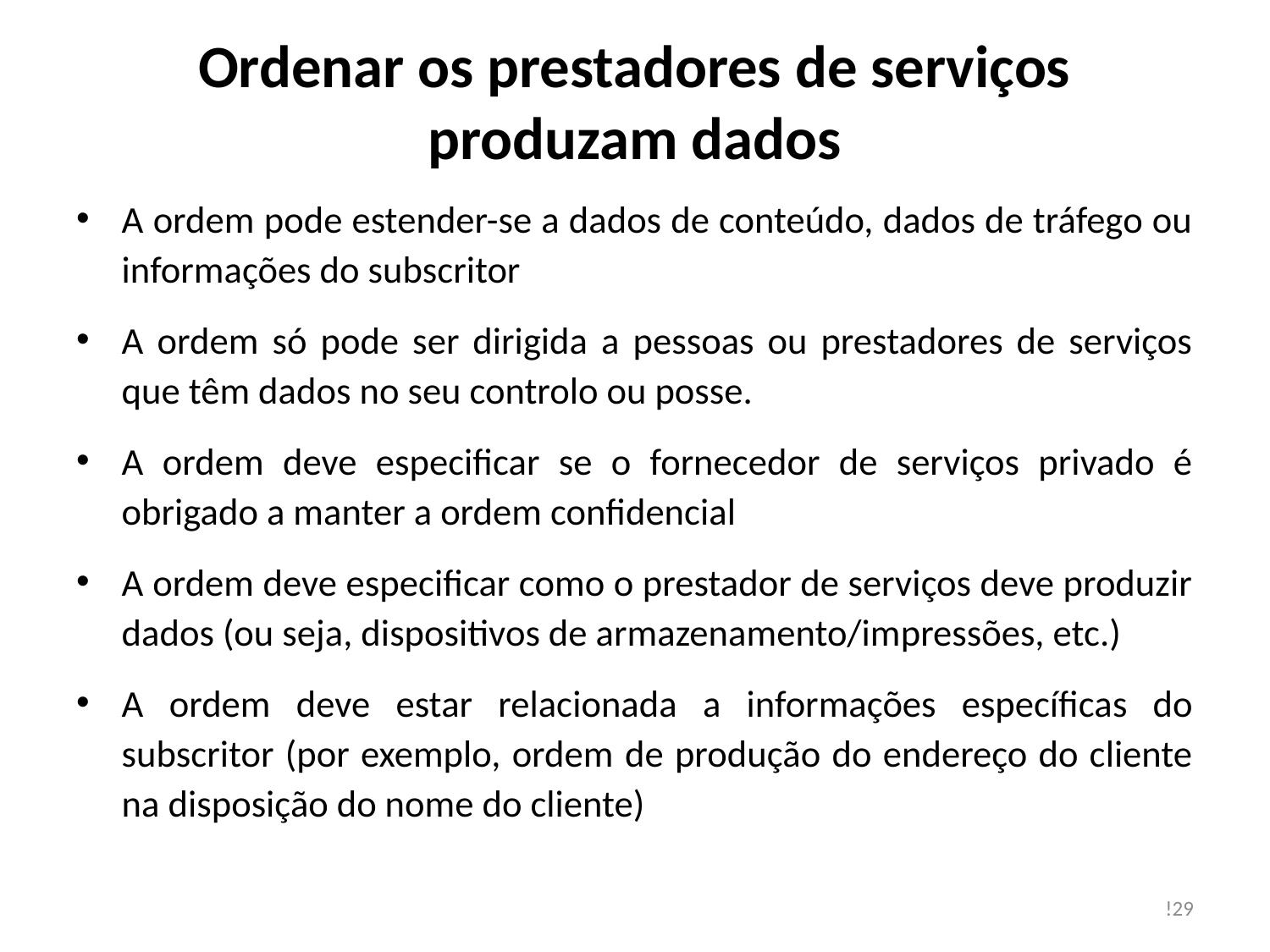

# Ordenar os prestadores de serviços produzam dados
A ordem pode estender-se a dados de conteúdo, dados de tráfego ou informações do subscritor
A ordem só pode ser dirigida a pessoas ou prestadores de serviços que têm dados no seu controlo ou posse.
A ordem deve especificar se o fornecedor de serviços privado é obrigado a manter a ordem confidencial
A ordem deve especificar como o prestador de serviços deve produzir dados (ou seja, dispositivos de armazenamento/impressões, etc.)
A ordem deve estar relacionada a informações específicas do subscritor (por exemplo, ordem de produção do endereço do cliente na disposição do nome do cliente)

!29